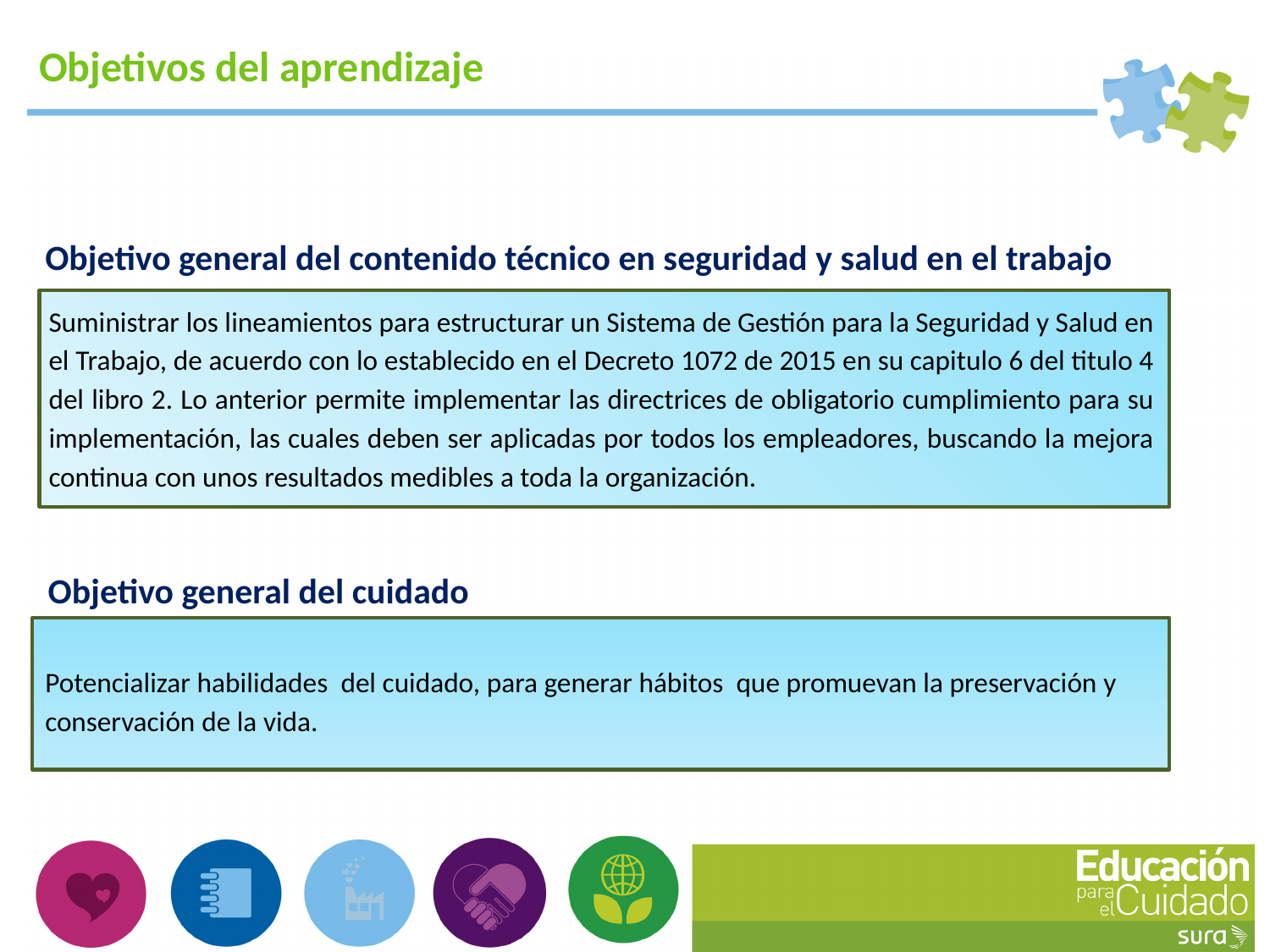

Objetivos del aprendizaje
Objetivo general del contenido técnico en seguridad y salud en el trabajo

Suministrar los lineamientos para estructurar un Sistema de Gestión para la Seguridad y Salud en el Trabajo, de acuerdo con lo establecido en el Decreto 1072 de 2015 en su capitulo 6 del titulo 4 del libro 2. Lo anterior permite implementar las directrices de obligatorio cumplimiento para su implementación, las cuales deben ser aplicadas por todos los empleadores, buscando la mejora continua con unos resultados medibles a toda la organización.

Objetivo general del cuidado

Potencializar habilidades  del cuidado, para generar hábitos  que promuevan la preservación y conservación de la vida.